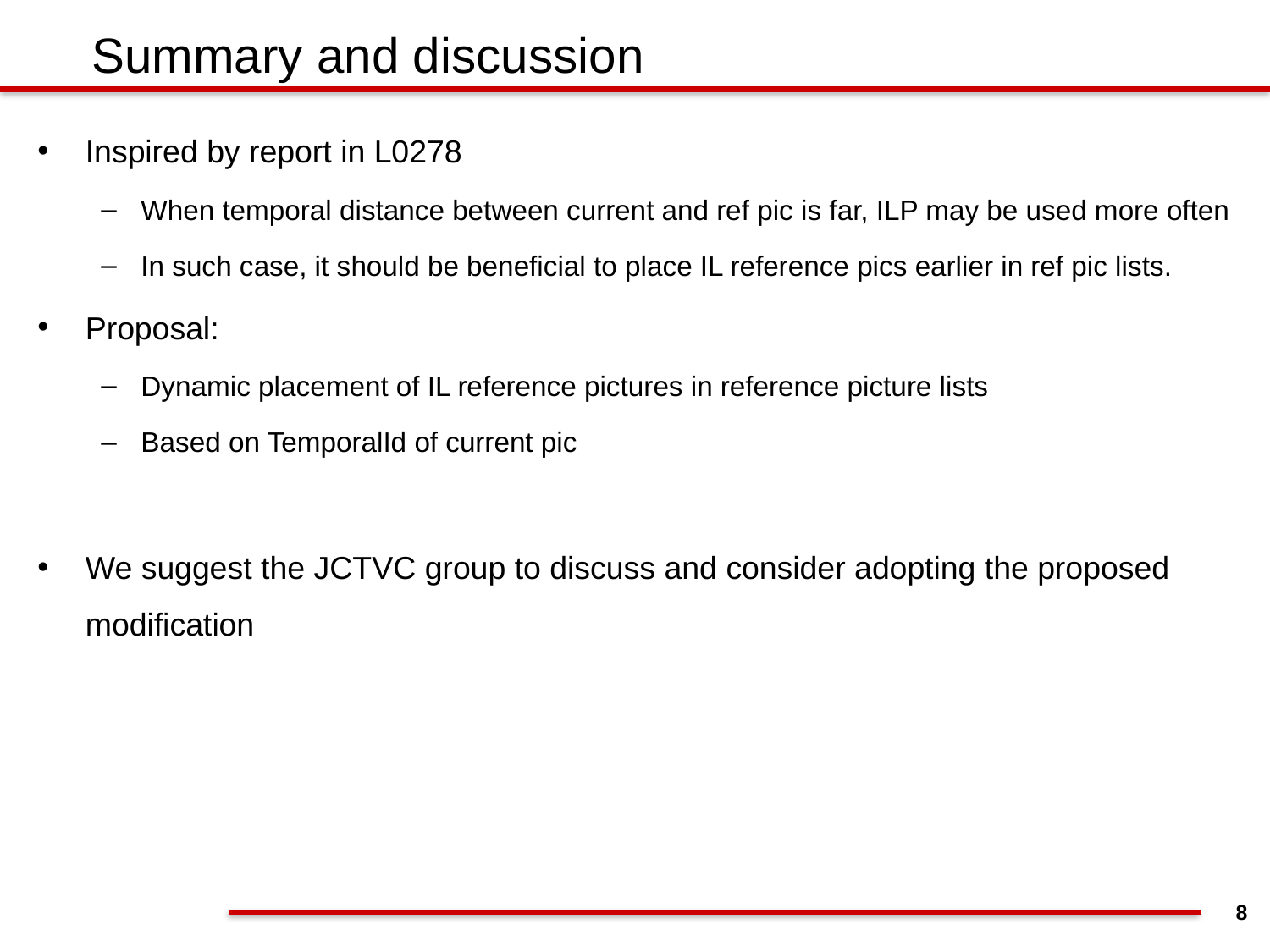

# Summary and discussion
Inspired by report in L0278
When temporal distance between current and ref pic is far, ILP may be used more often
In such case, it should be beneficial to place IL reference pics earlier in ref pic lists.
Proposal:
Dynamic placement of IL reference pictures in reference picture lists
Based on TemporalId of current pic

We suggest the JCTVC group to discuss and consider adopting the proposed modification

8